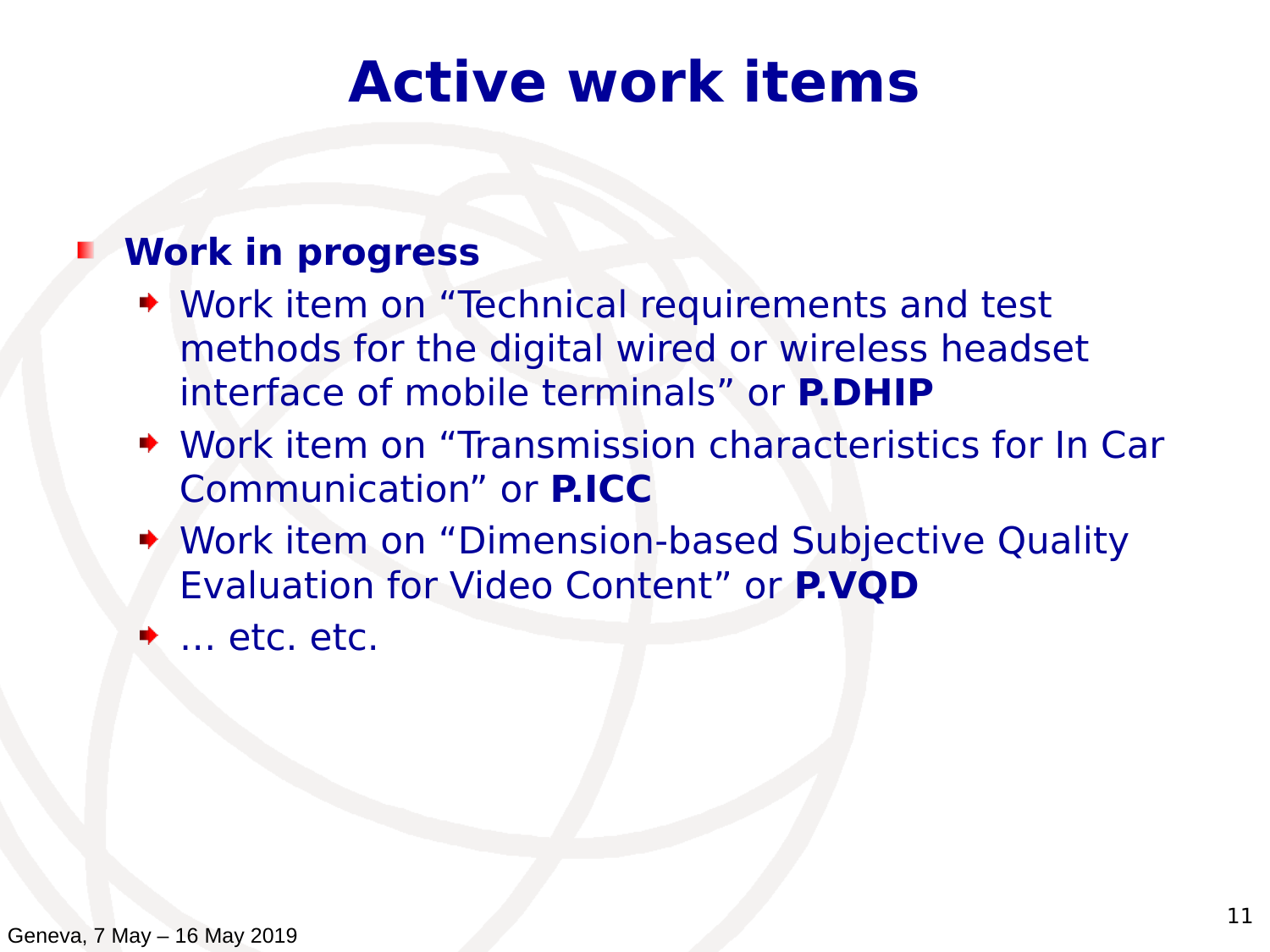

# Active work items
Work in progress
Work item on “Technical requirements and test methods for the digital wired or wireless headset interface of mobile terminals” or P.DHIP
Work item on “Transmission characteristics for In Car Communication” or P.ICC
Work item on “Dimension-based Subjective Quality Evaluation for Video Content” or P.VQD
… etc. etc.
11
Geneva, 7 May – 16 May 2019